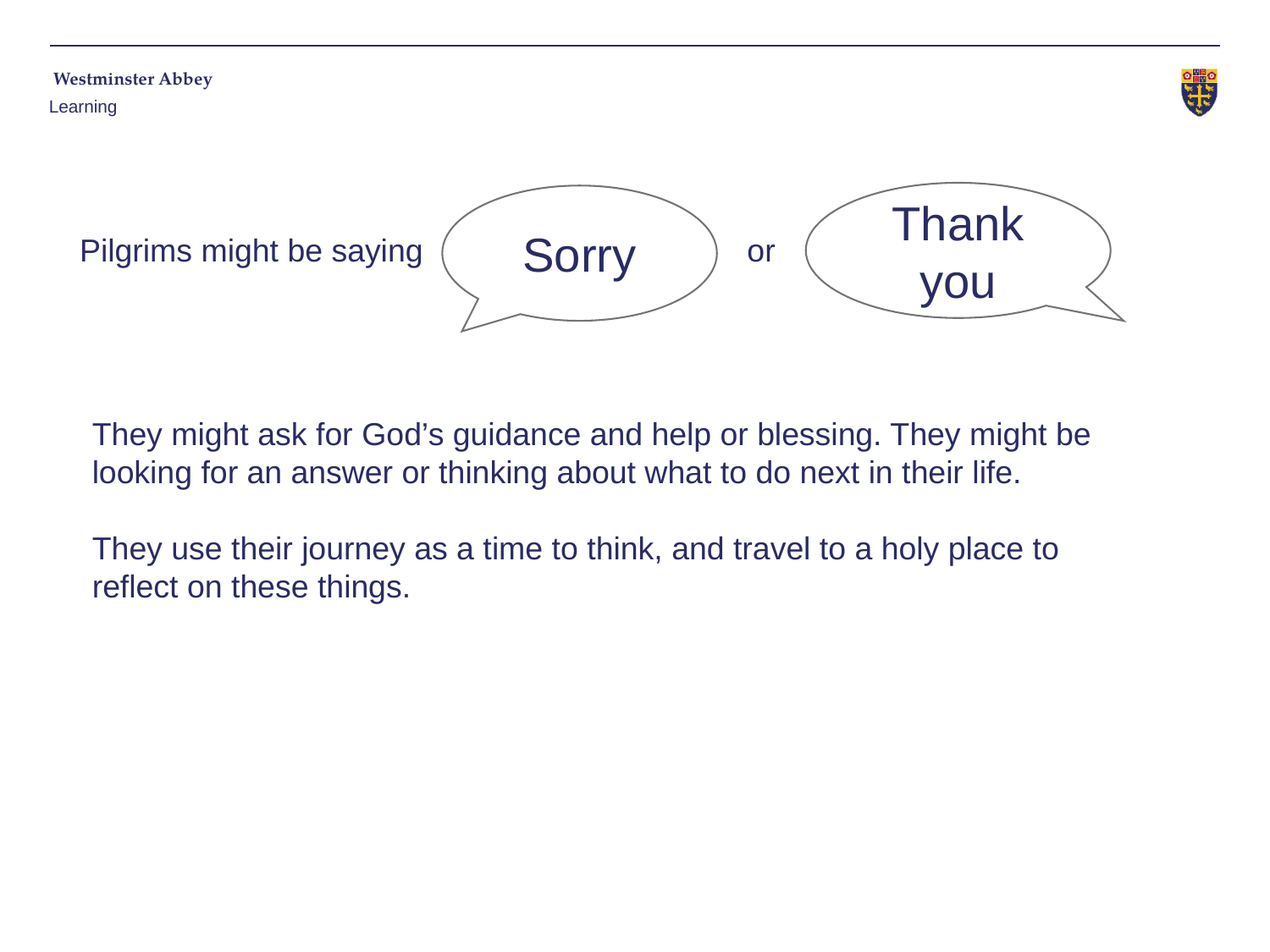

Learning
Thank you
Sorry
Pilgrims might be saying 		                  or

They might ask for God’s guidance and help or blessing. They might be looking for an answer or thinking about what to do next in their life.

They use their journey as a time to think, and travel to a holy place to reflect on these things.